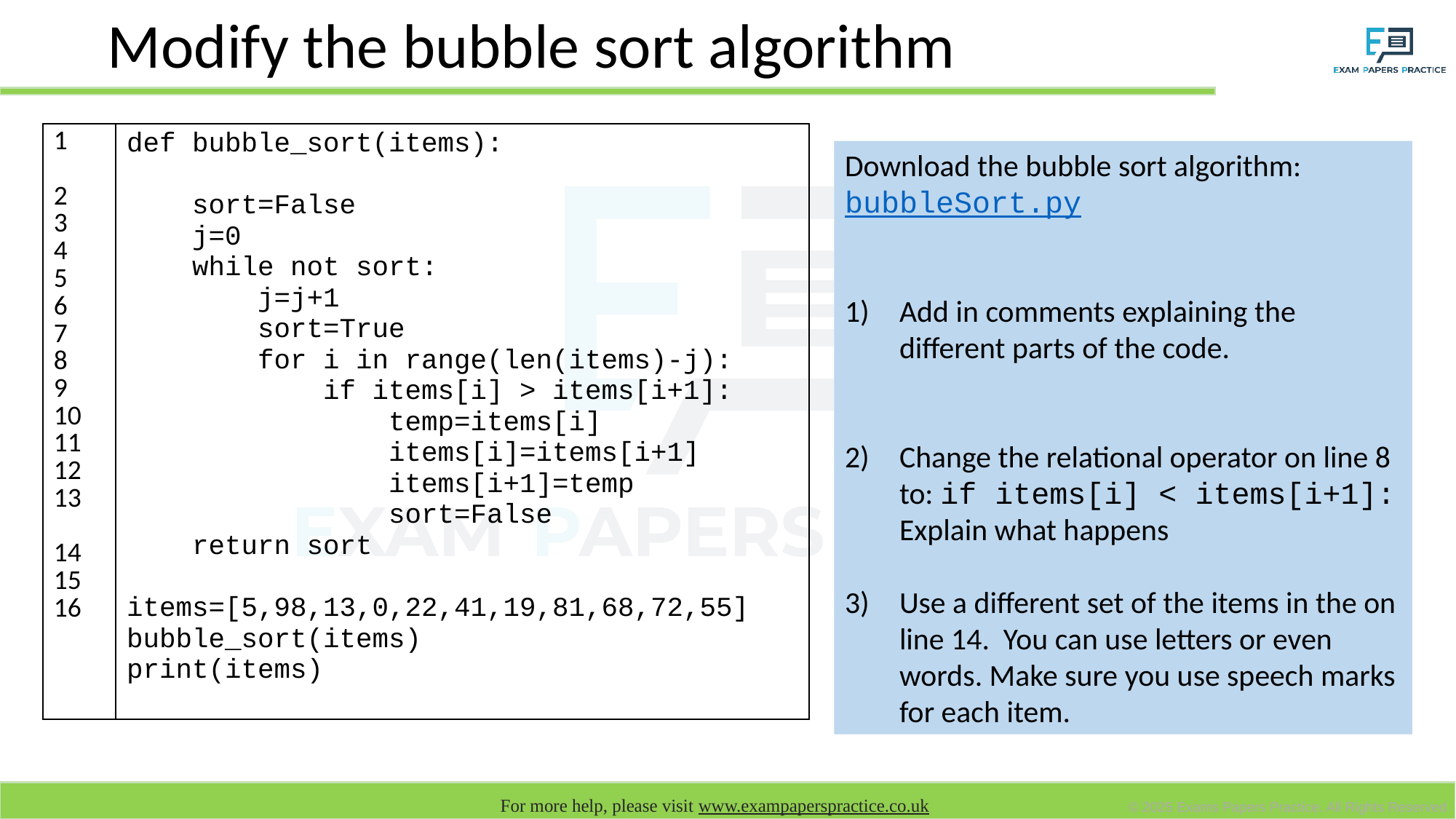

# Modify the bubble sort algorithm
| 1 2 3 4 5 6 7 8 9 10 11 12 13 14 15 16 | def bubble\_sort(items): sort=False j=0 while not sort: j=j+1 sort=True for i in range(len(items)-j): if items[i] > items[i+1]: temp=items[i] items[i]=items[i+1] items[i+1]=temp sort=False return sort items=[5,98,13,0,22,41,19,81,68,72,55] bubble\_sort(items) print(items) |
| --- | --- |
Download the bubble sort algorithm:
bubbleSort.py

Add in comments explaining the different parts of the code.

Change the relational operator on line 8 to: if items[i] < items[i+1]: Explain what happens

Use a different set of the items in the on line 14.  You can use letters or even words. Make sure you use speech marks for each item.